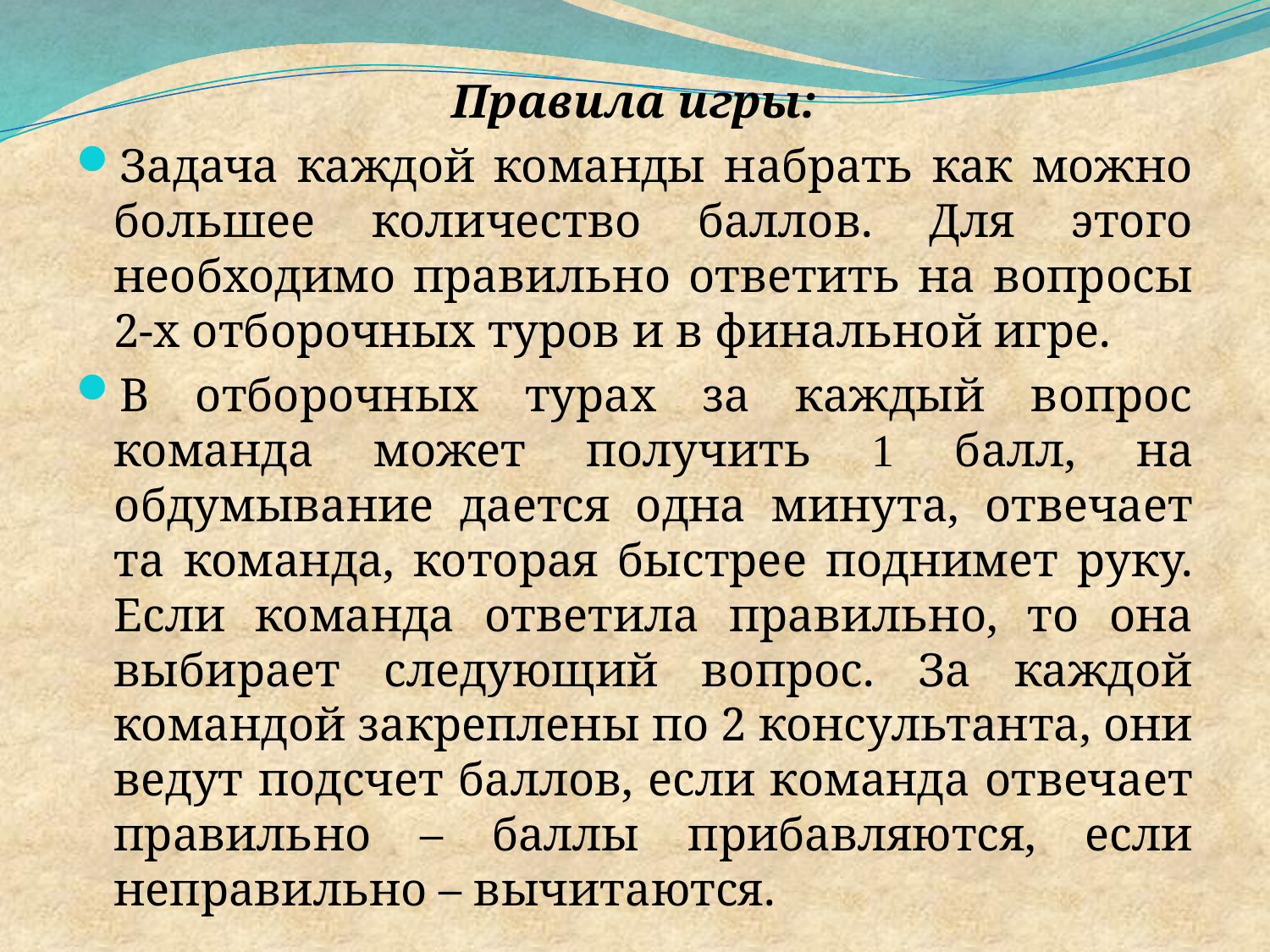

Правила игры:
Задача каждой команды набрать как можно большее количество баллов. Для этого необходимо правильно ответить на вопросы 2-х отборочных туров и в финальной игре.
В отборочных турах за каждый вопрос команда может получить 1 балл, на обдумывание дается одна минута, отвечает та команда, которая быстрее поднимет руку. Если команда ответила правильно, то она выбирает следующий вопрос. За каждой командой закреплены по 2 консультанта, они ведут подсчет баллов, если команда отвечает правильно – баллы прибавляются, если неправильно – вычитаются.